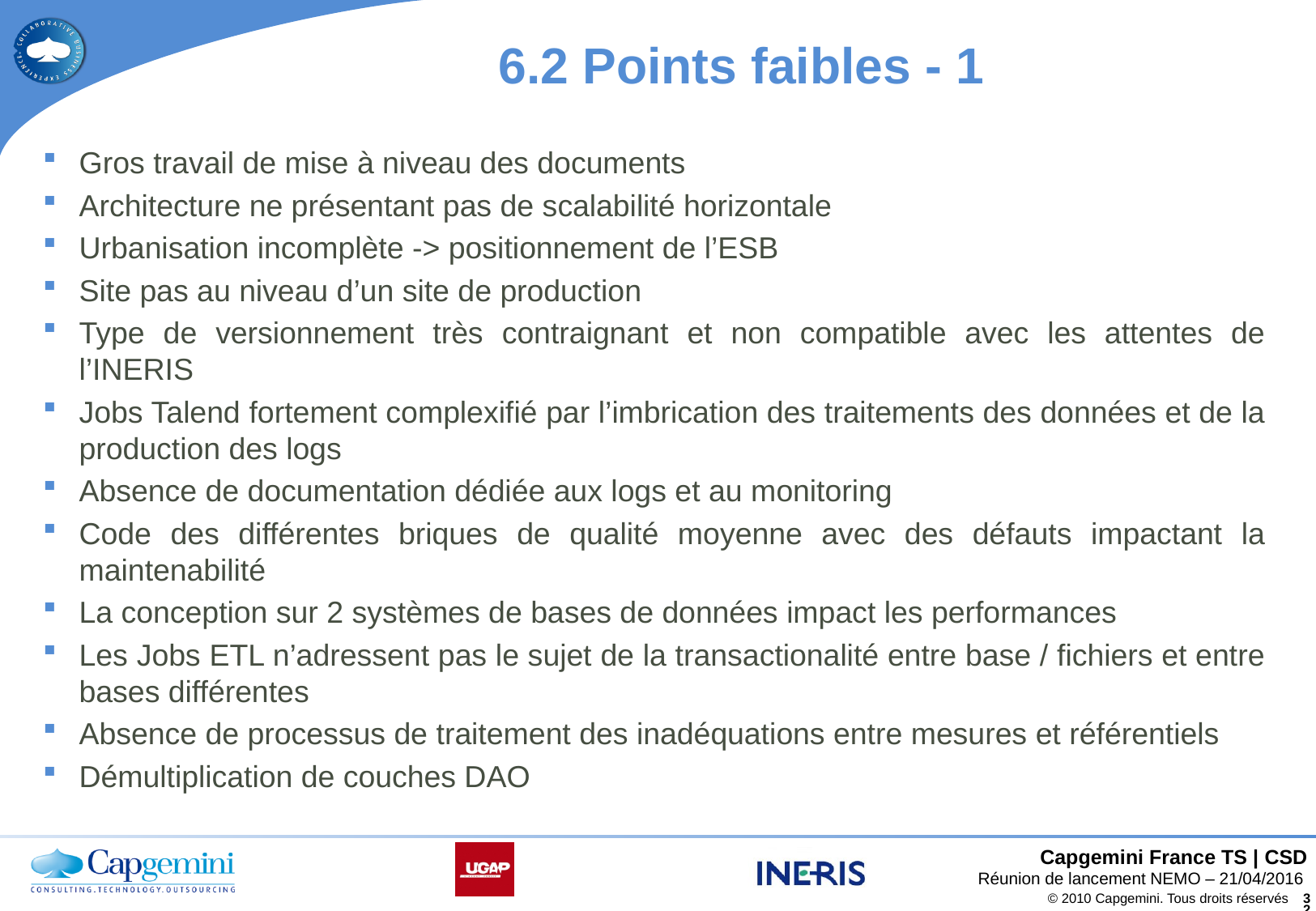

# 6.2 Points faibles - 1
Gros travail de mise à niveau des documents
Architecture ne présentant pas de scalabilité horizontale
Urbanisation incomplète -> positionnement de l’ESB
Site pas au niveau d’un site de production
Type de versionnement très contraignant et non compatible avec les attentes de l’INERIS
Jobs Talend fortement complexifié par l’imbrication des traitements des données et de la production des logs
Absence de documentation dédiée aux logs et au monitoring
Code des différentes briques de qualité moyenne avec des défauts impactant la maintenabilité
La conception sur 2 systèmes de bases de données impact les performances
Les Jobs ETL n’adressent pas le sujet de la transactionalité entre base / fichiers et entre bases différentes
Absence de processus de traitement des inadéquations entre mesures et référentiels
Démultiplication de couches DAO

Réunion de lancement NEMO – 21/04/2016
© 2010 Capgemini. Tous droits réservés
32